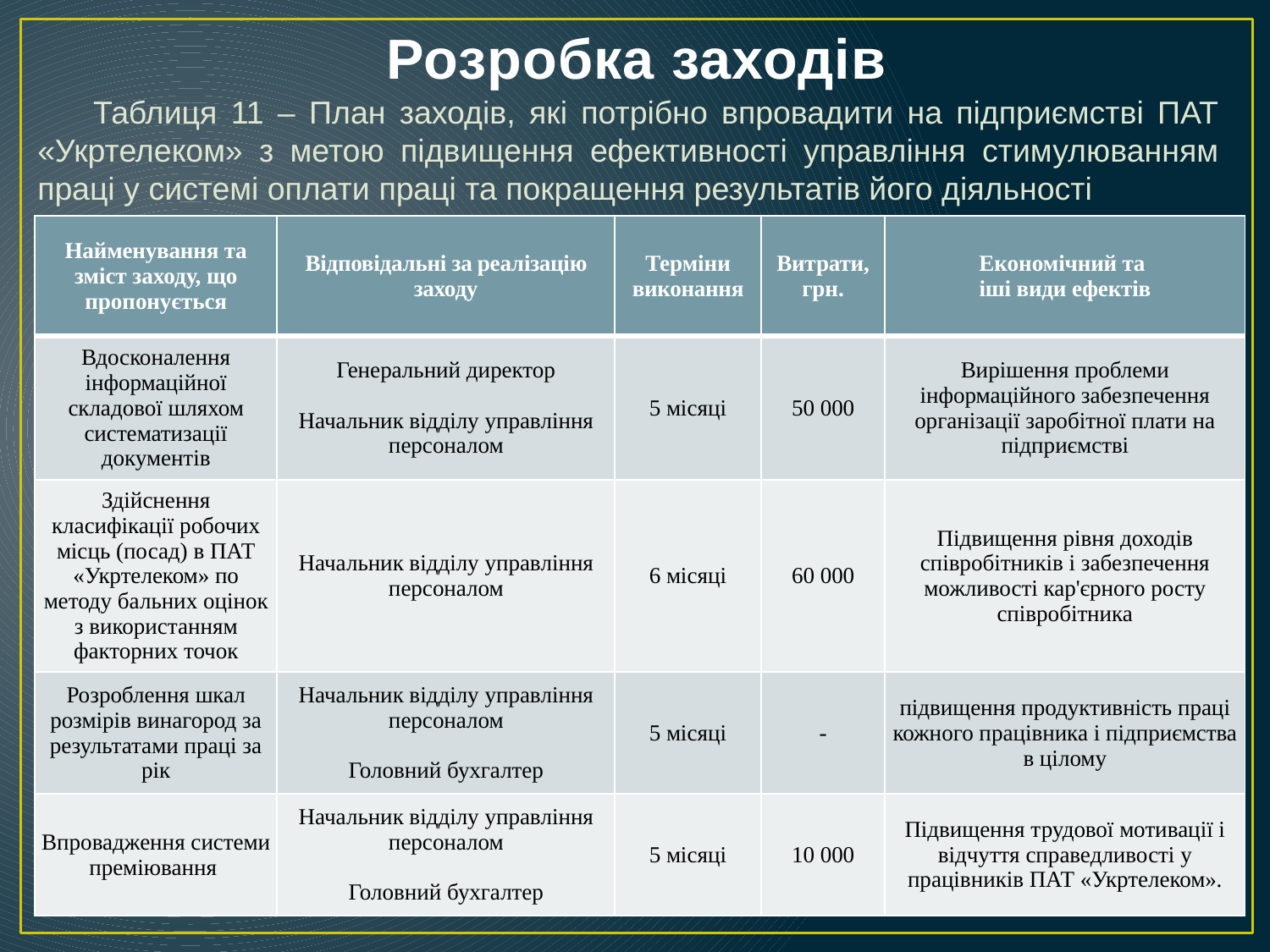

# Розробка заходів
    Таблиця 11 – План заходів, які потрібно впровадити на підприємстві ПАТ «Укртелеком» з метою підвищення ефективності управління стимулюванням праці у системі оплати праці та покращення результатів його діяльності

| Найменування та зміст заходу, що пропонується | Відповідальні за реалізацію заходу | Терміни виконання | Витрати, грн. | Економі­чний та іші види ефектів |
| --- | --- | --- | --- | --- |
| Вдосконалення інформаційної складової шляхом систематизації документів | Генеральний директор   Начальник відділу управління персоналом | 5 місяці | 50 000 | Вирішення проблеми інформаційного забезпечення організації заробітної плати на підприємстві |
| Здійснення класифікації робочих місць (посад) в ПАТ «Укртелеком» по методу бальних оцінок з використанням факторних точок | Начальник відділу управління персоналом | 6 місяці | 60 000 | Підвищення рівня доходів співробітників і забезпечення можливості кар'єрного росту співробітника |
| Розроблення шкал розмірів винагород за результатами праці за рік | Начальник відділу управління персоналом   Головний бухгалтер | 5 місяці | - | підвищення продуктивність праці кожного працівника і підприємства в цілому |
| Впровадження системи преміювання | Начальник відділу управління персоналом   Головний бухгалтер | 5 місяці | 10 000 | Підвищення трудової мотивації і відчуття справедливості у працівників ПАТ «Укртелеком». |